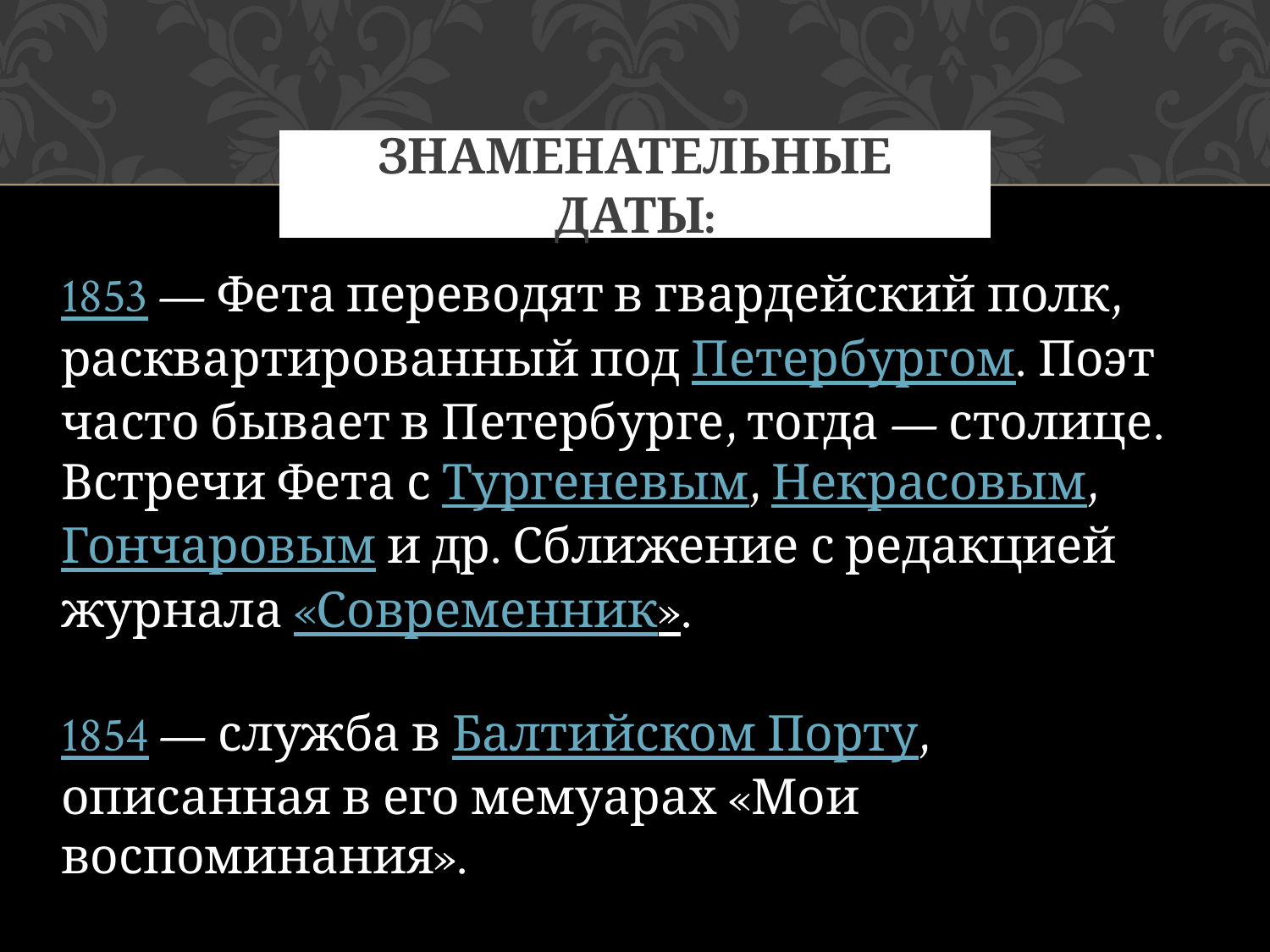

# Знаменательные даты:
1853 — Фета переводят в гвардейский полк, расквартированный под Петербургом. Поэт часто бывает в Петербурге, тогда — столице. Встречи Фета с Тургеневым, Некрасовым,Гончаровым и др. Сближение с редакцией журнала «Современник».

1854 — служба в Балтийском Порту, описанная в его мемуарах «Мои воспоминания».

1856 — третий сборник Фета. Редактор — И. С. Тургенев.